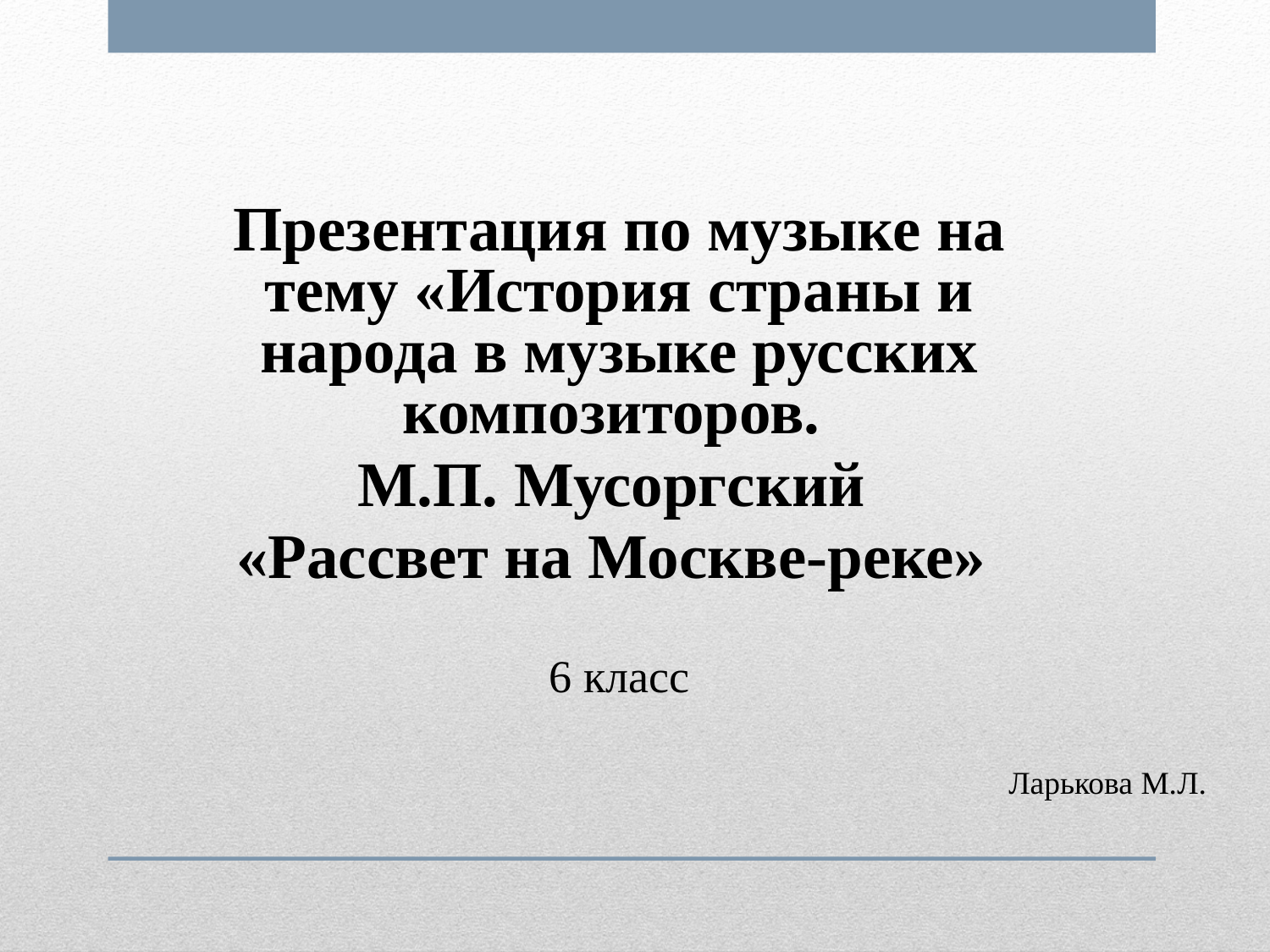

Презентация по музыке на тему «История страны и народа в музыке русских композиторов.
М.П. Мусоргский
«Рассвет на Москве-реке»

6 класс
Ларькова М.Л.